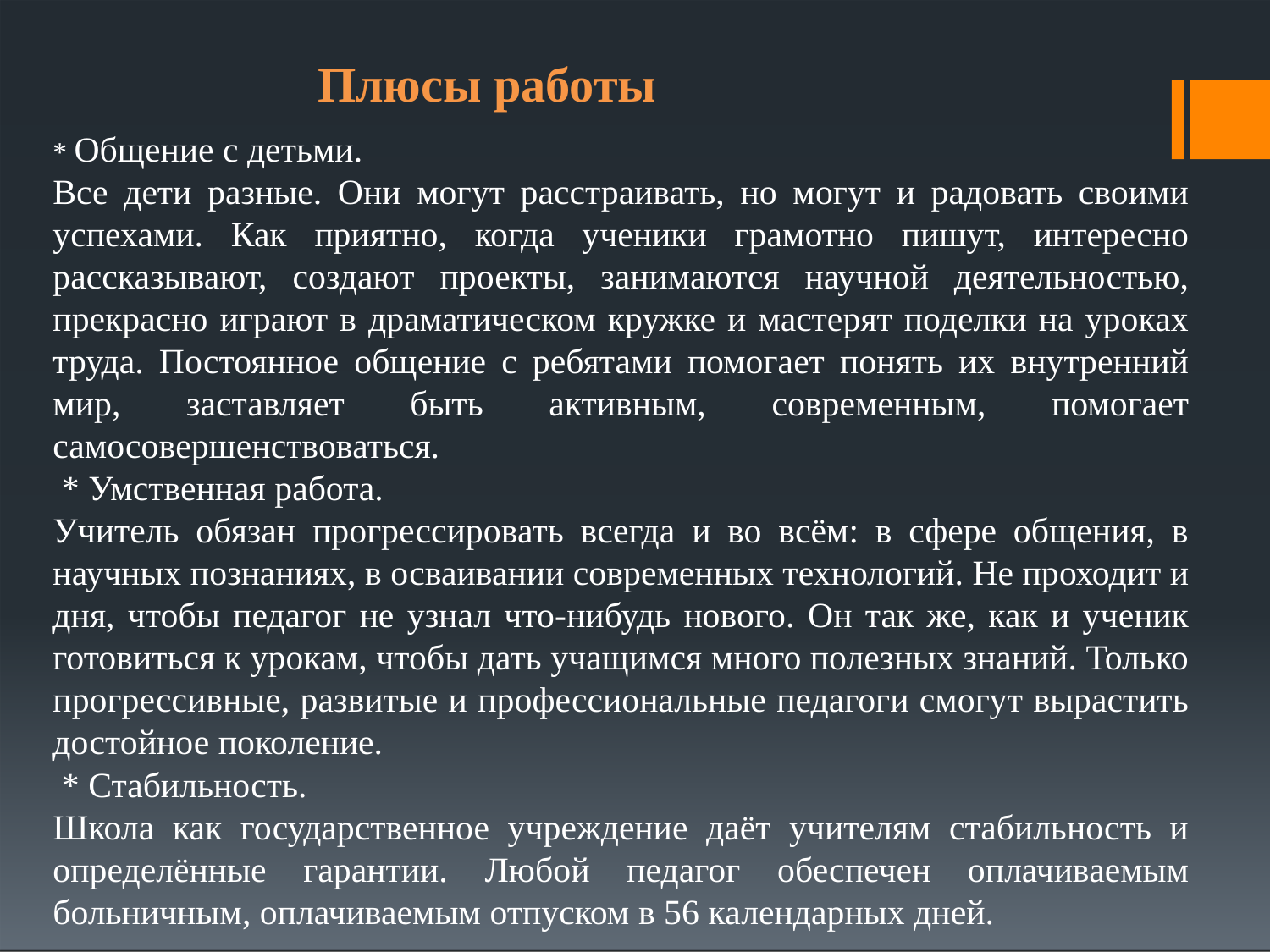

# Плюсы работы
* Общение с детьми.
Все дети разные. Они могут расстраивать, но могут и радовать своими успехами. Как приятно, когда ученики грамотно пишут, интересно рассказывают, создают проекты, занимаются научной деятельностью, прекрасно играют в драматическом кружке и мастерят поделки на уроках труда. Постоянное общение с ребятами помогает понять их внутренний мир, заставляет быть активным, современным, помогает самосовершенствоваться.
 * Умственная работа.
Учитель обязан прогрессировать всегда и во всём: в сфере общения, в научных познаниях, в осваивании современных технологий. Не проходит и дня, чтобы педагог не узнал что-нибудь нового. Он так же, как и ученик готовиться к урокам, чтобы дать учащимся много полезных знаний. Только прогрессивные, развитые и профессиональные педагоги смогут вырастить достойное поколение.
 * Стабильность.
Школа как государственное учреждение даёт учителям стабильность и определённые гарантии. Любой педагог обеспечен оплачиваемым больничным, оплачиваемым отпуском в 56 календарных дней.